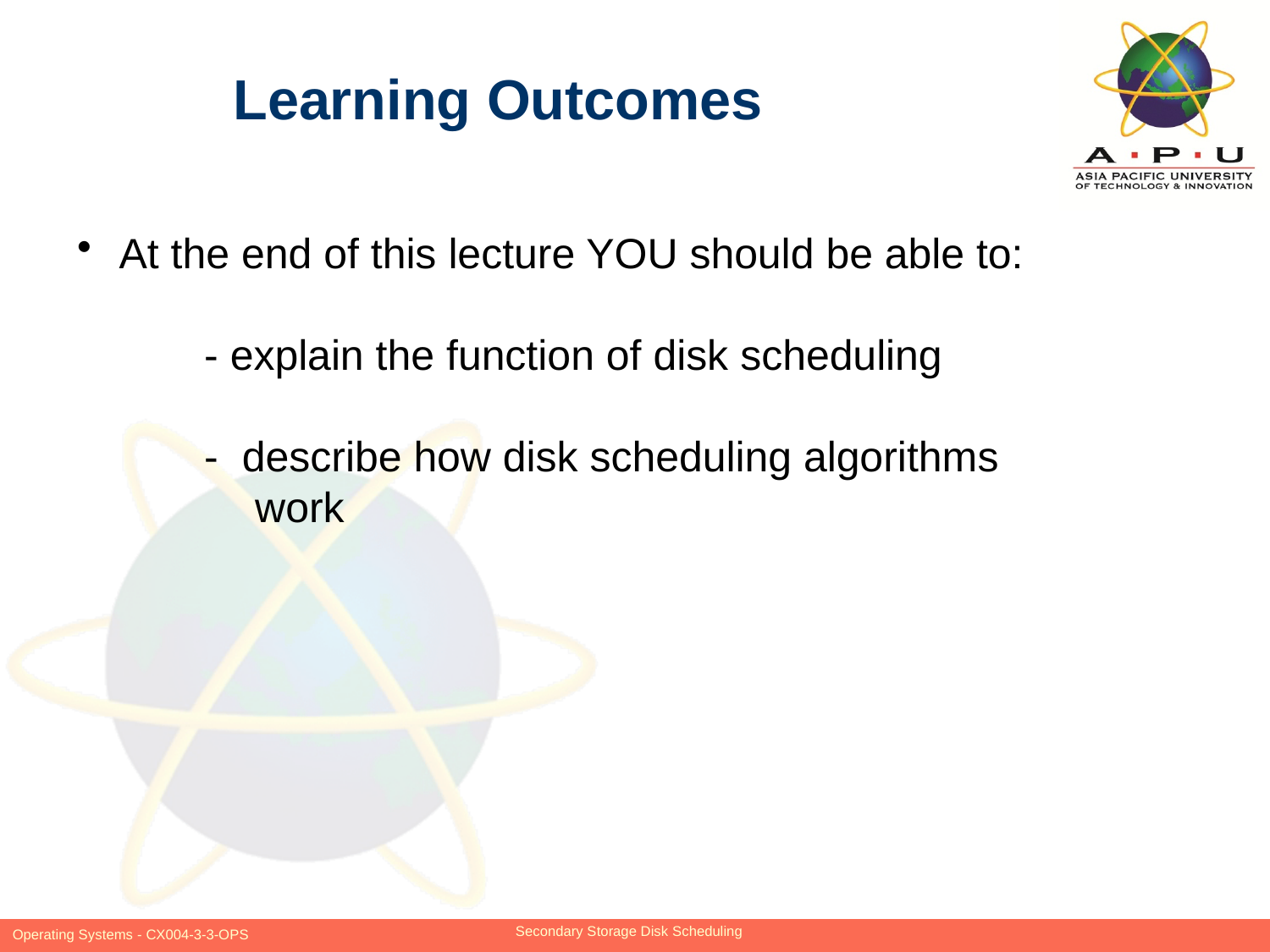

Learning Outcomes
 At the end of this lecture YOU should be able to:

	- explain the function of disk scheduling

	-  describe how disk scheduling algorithms
               work

Slide 17 of 21